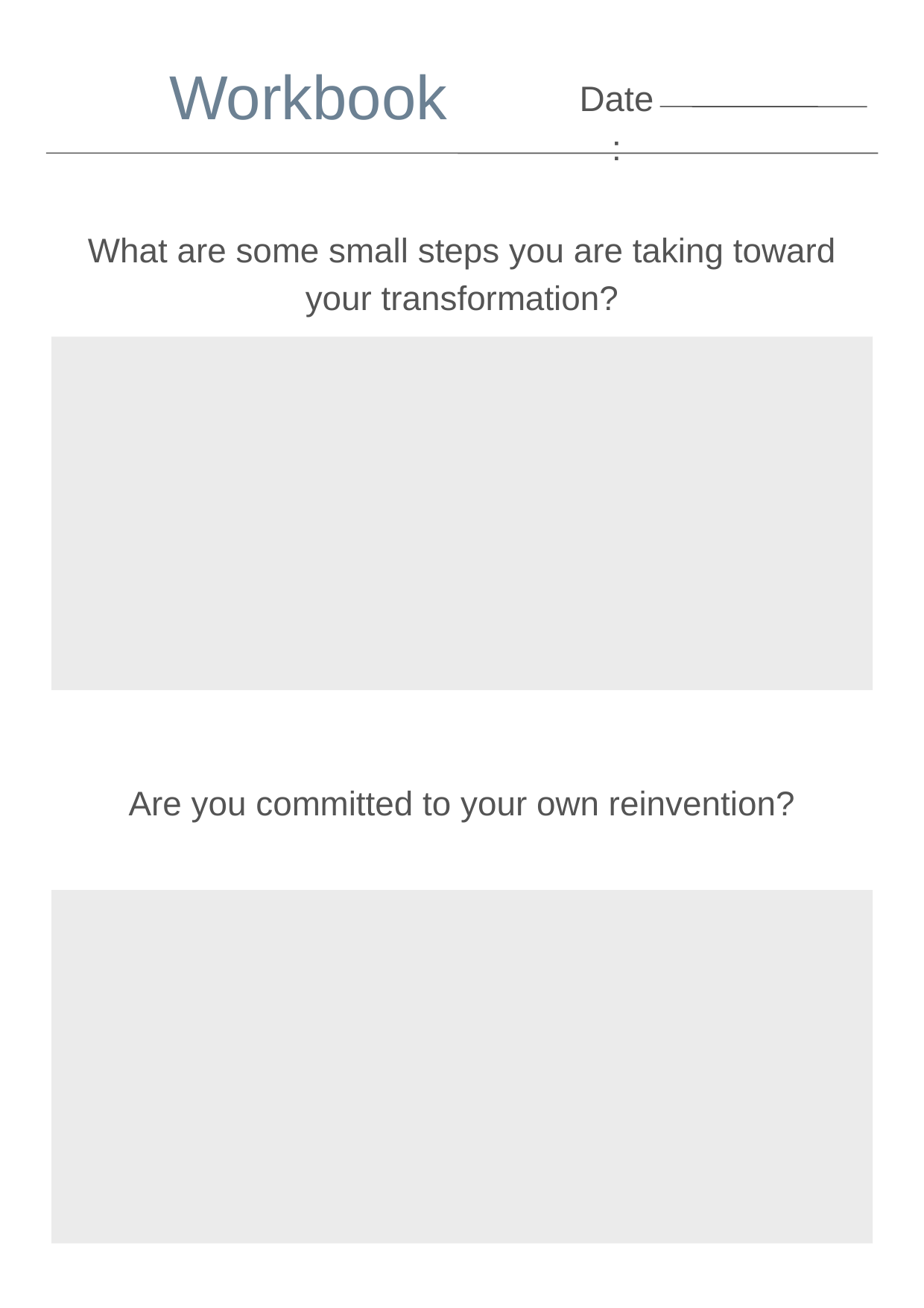

Workbook
Date:

What are some small steps you are taking toward your transformation?

Are you committed to your own reinvention?